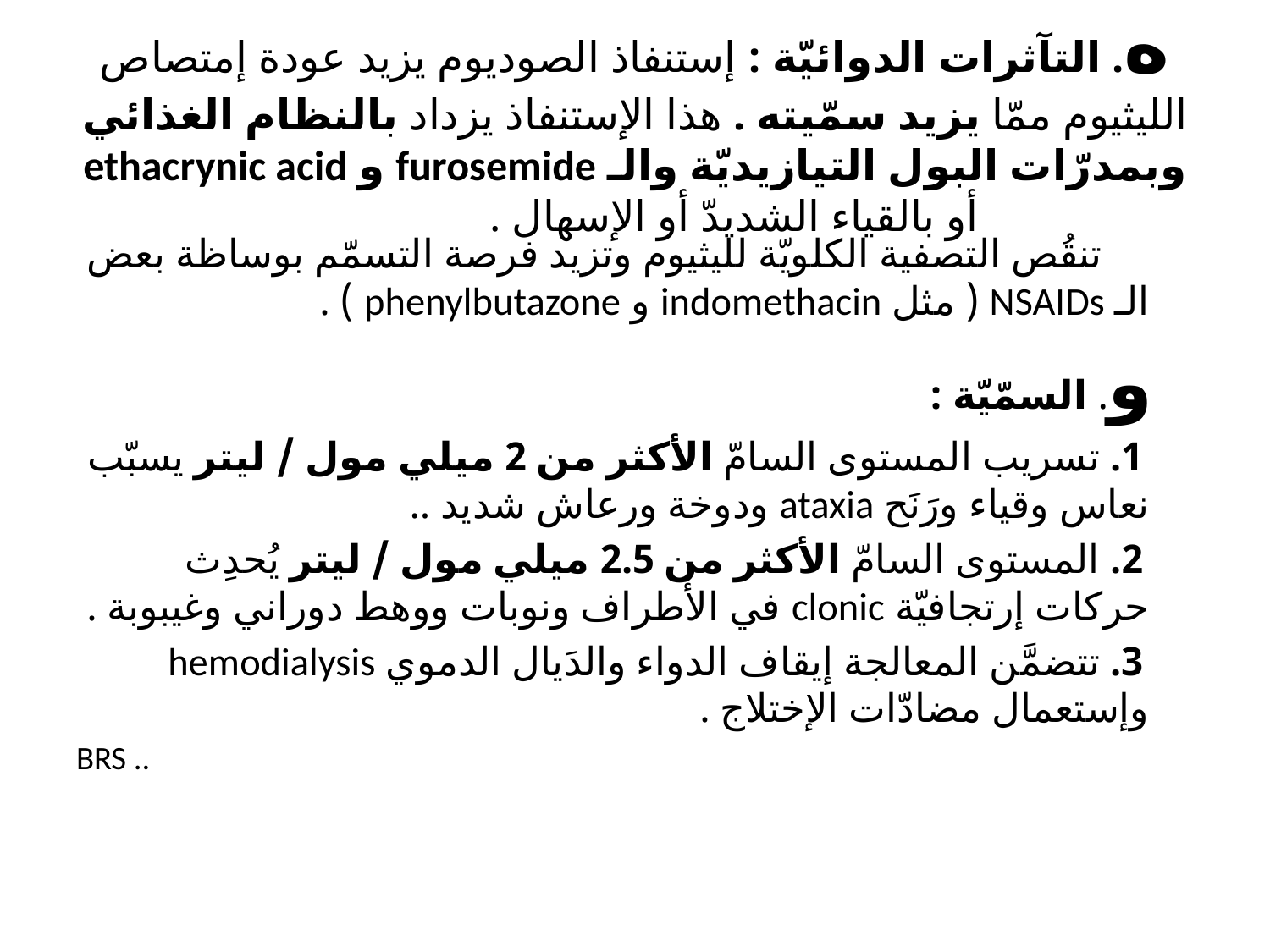

# ه. التآثرات الدوائيّة : إستنفاذ الصوديوم يزيد عودة إمتصاص الليثيوم ممّا يزيد سمّيته . هذا الإستنفاذ يزداد بالنظام الغذائي وبمدرّات البول التيازيديّة والـ furosemide و ethacrynic acid أو بالقياء الشديدّ أو الإسهال .
         تنقُص التصفية الكلويّة لليثيوم وتزيد فرصة التسمّم بوساظة بعض الـ NSAIDs ( مثل indomethacin و phenylbutazone ) .
    و. السمّيّة :
     1. تسريب المستوى السامّ الأكثر من 2 ميلي مول / ليتر يسبّب نعاس وقياء ورَنَح ataxia ودوخة ورعاش شديد ..
     2. المستوى السامّ الأكثر من 2.5 ميلي مول / ليتر يُحدِث حركات إرتجافيّة clonic في الأطراف ونوبات ووهط دوراني وغيبوبة .
     3. تتضمَّن المعالجة إيقاف الدواء والدَيال الدموي hemodialysis وإستعمال مضادّات الإختلاج .
BRS ..